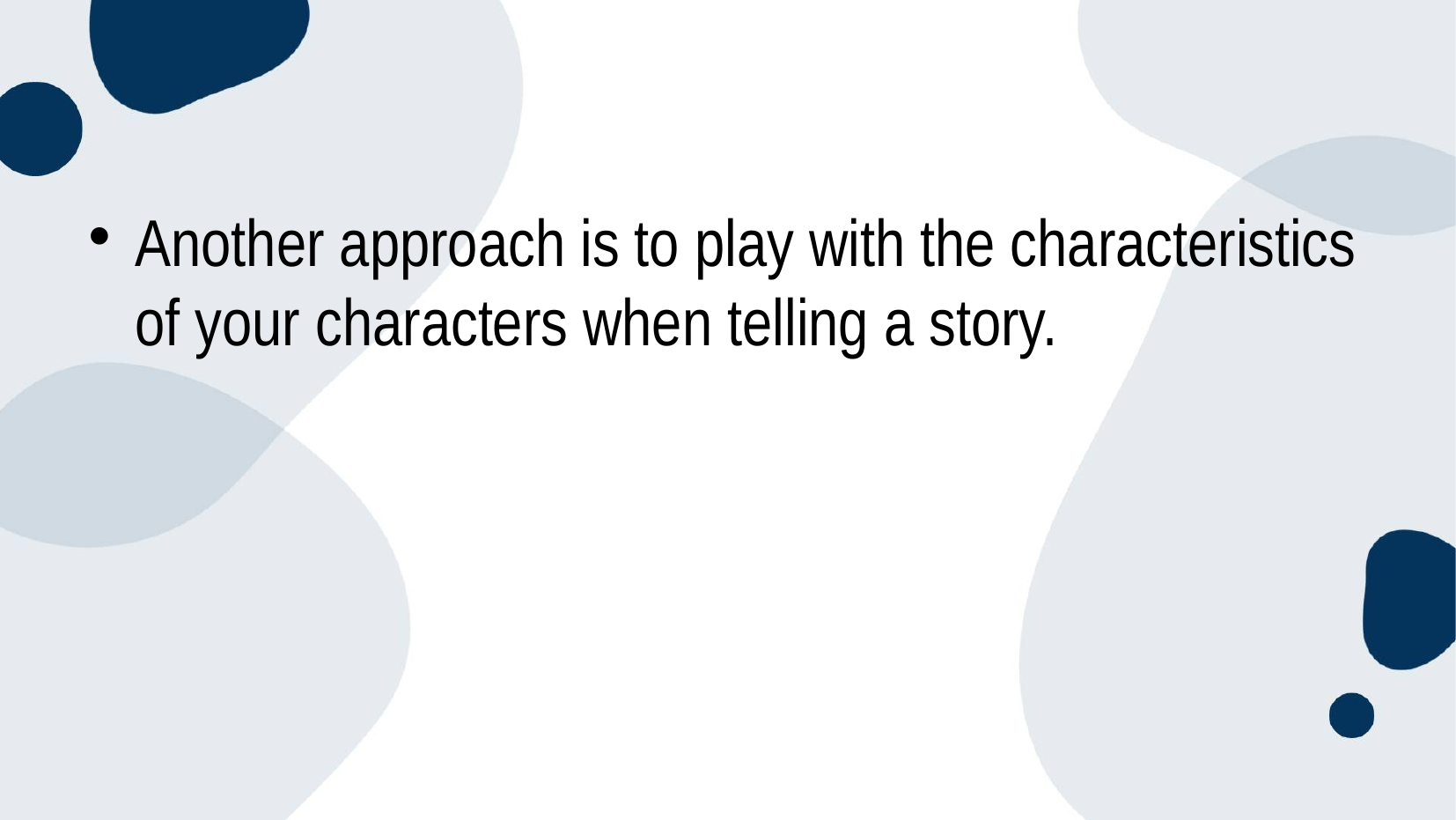

#
Another approach is to play with the characteristics of your characters when telling a story.